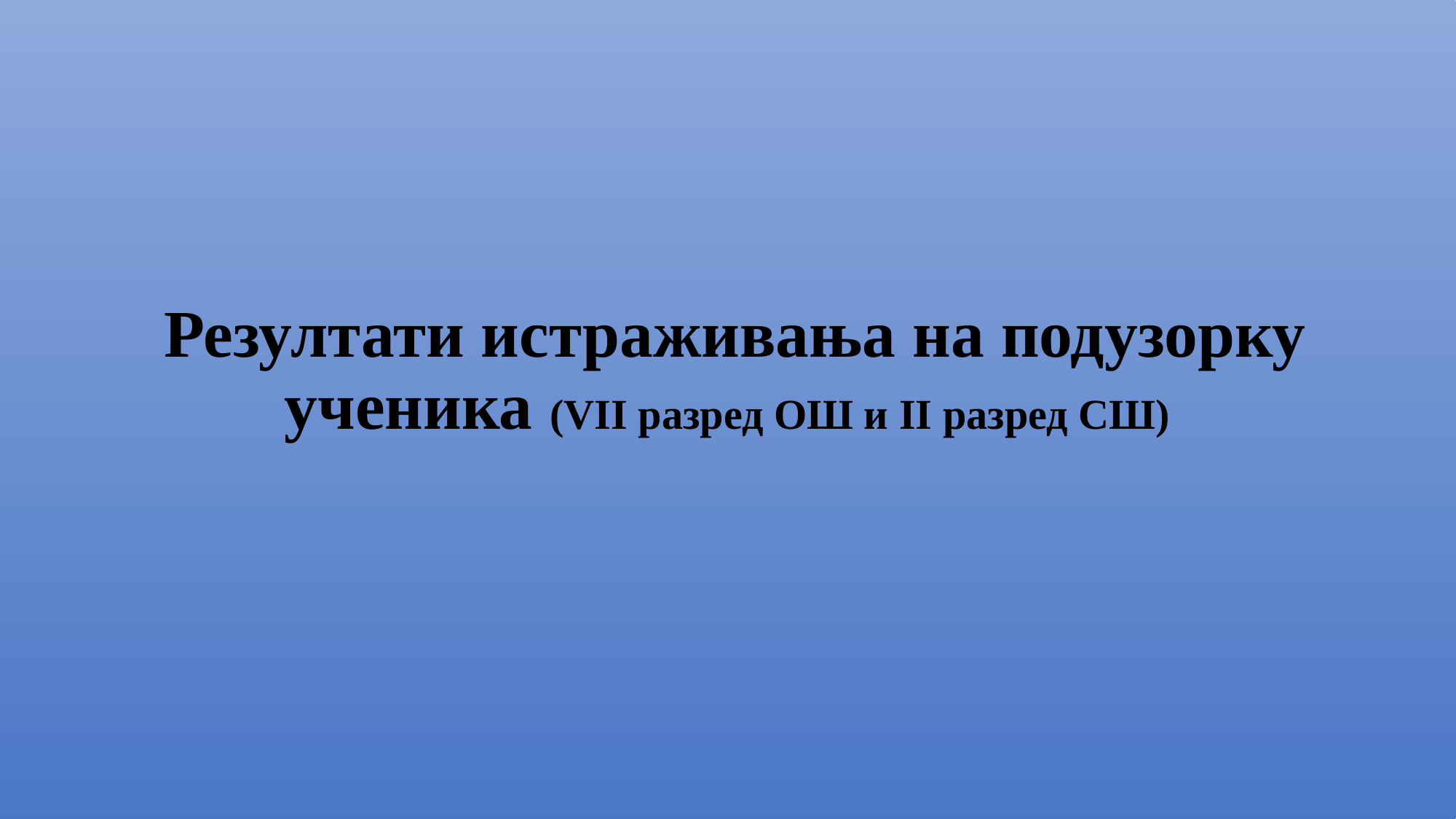

# Резултати истраживања на подузорку ученика (VII разред ОШ и II разред СШ)